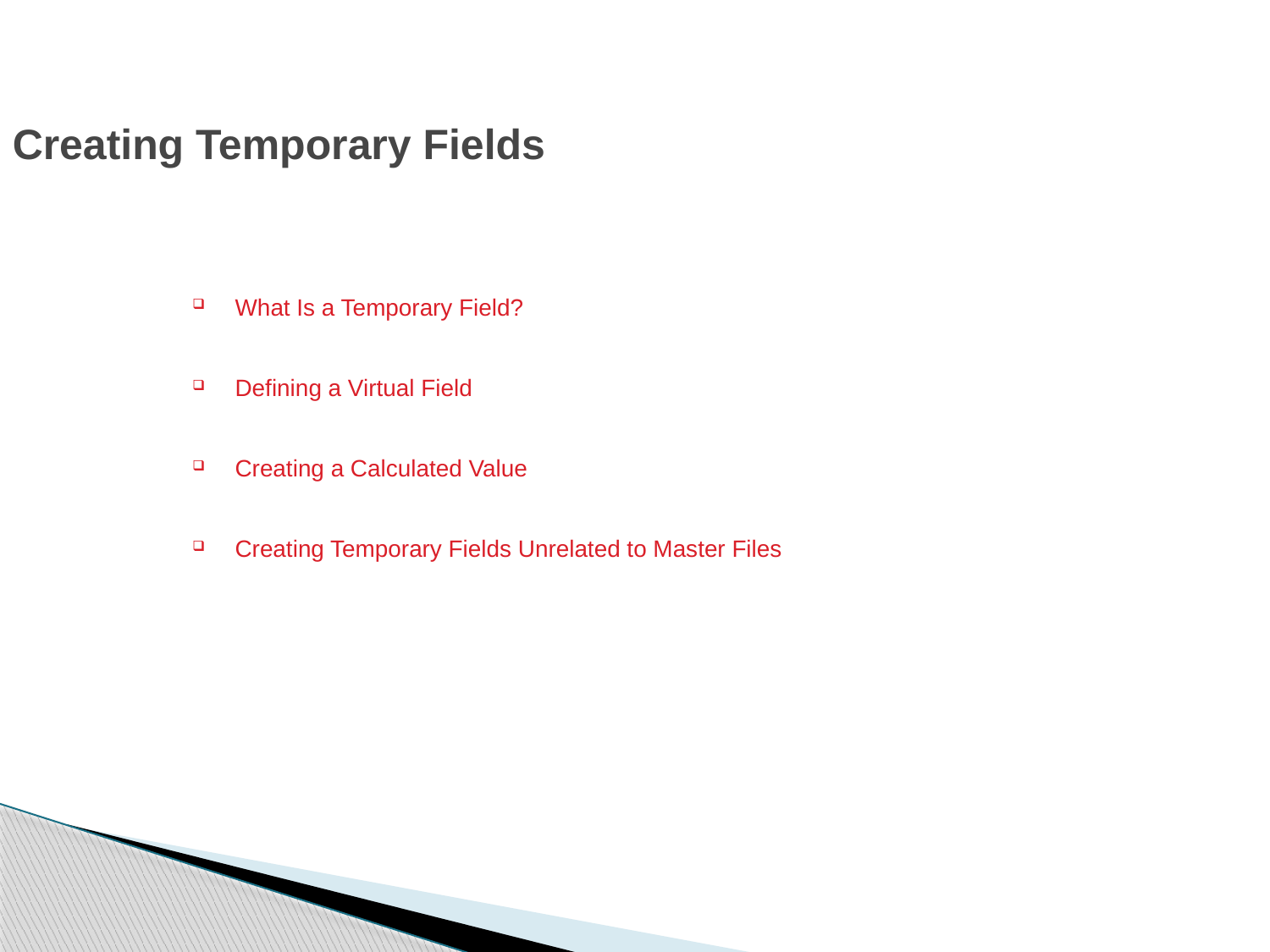

# Creating Temporary Fields
What Is a Temporary Field?

Defining a Virtual Field

Creating a Calculated Value

Creating Temporary Fields Unrelated to Master Files

49